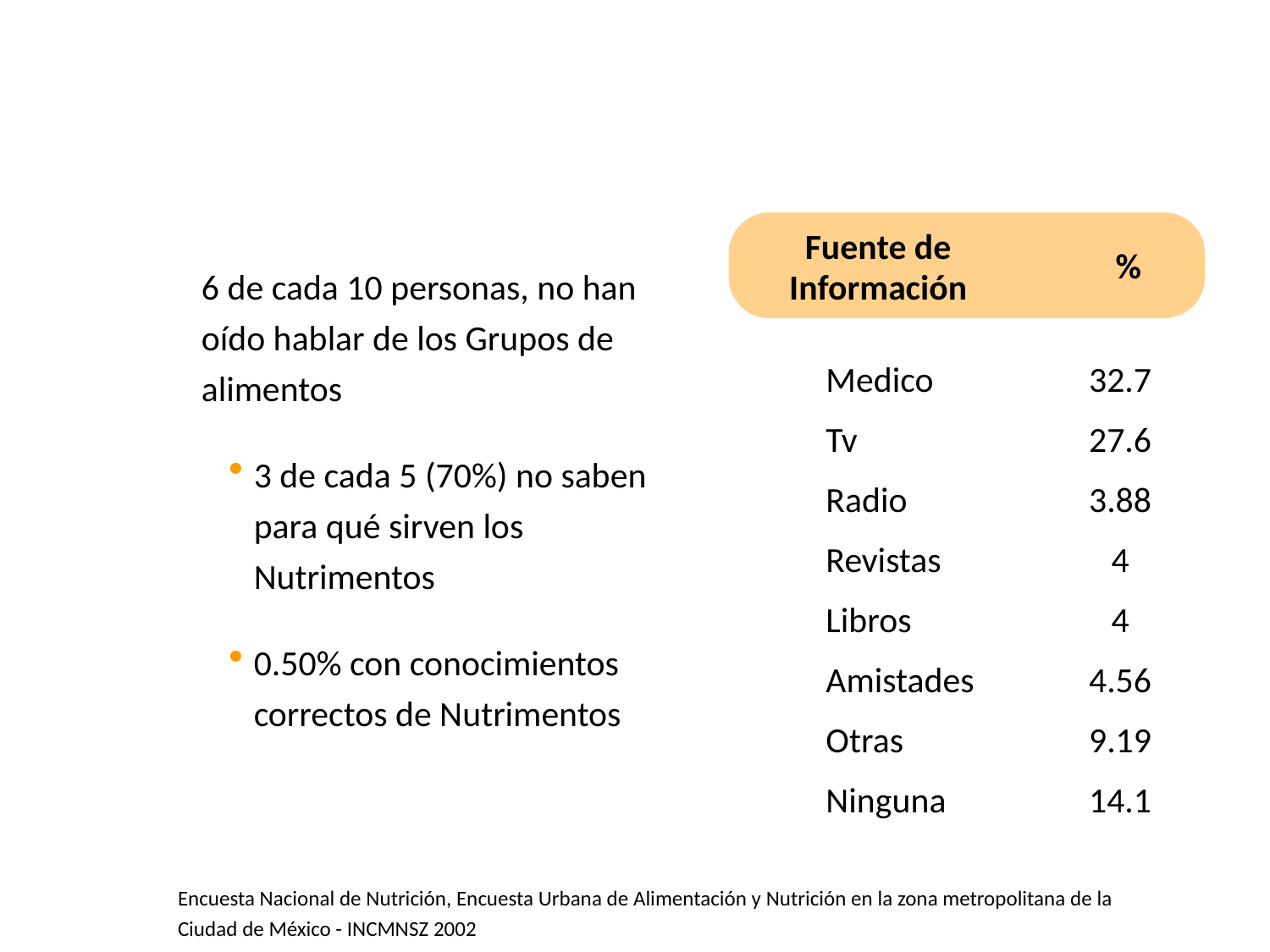

¿Cuánto se conoce de Nutrición?

Fuente de
Información
%
6 de cada 10 personas, no han oído hablar de los Grupos de alimentos
3 de cada 5 (70%) no saben para qué sirven los Nutrimentos
0.50% con conocimientos correctos de Nutrimentos
Medico
Tv
Radio
Revistas
Libros
Amistades
Otras
Ninguna
32.7
27.6
3.88
4
4
4.56
9.19
14.1
Encuesta Nacional de Nutrición, Encuesta Urbana de Alimentación y Nutrición en la zona metropolitana de la Ciudad de México - INCMNSZ 2002